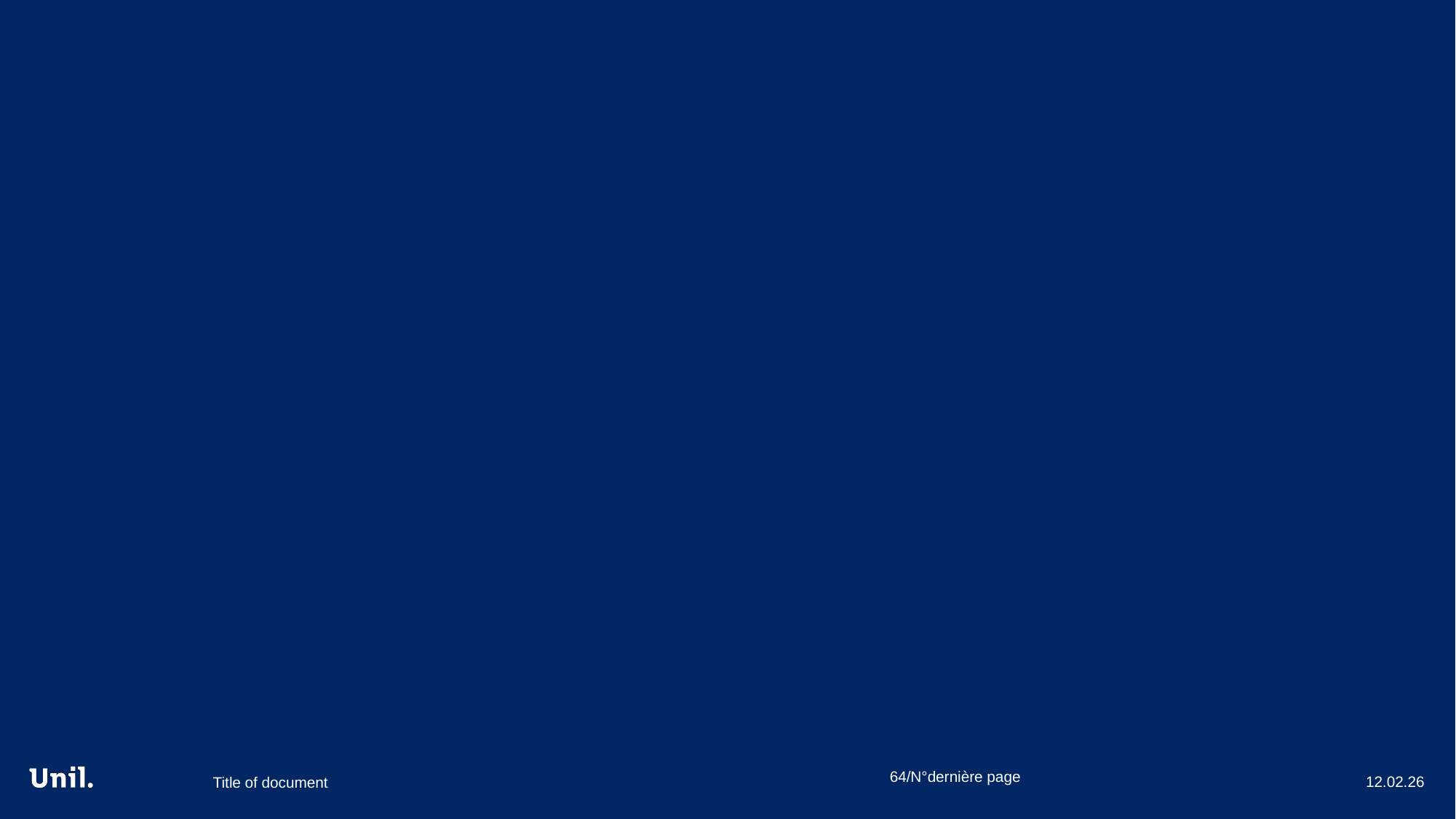

#

Title of document
12.02.26
64/N°dernière page